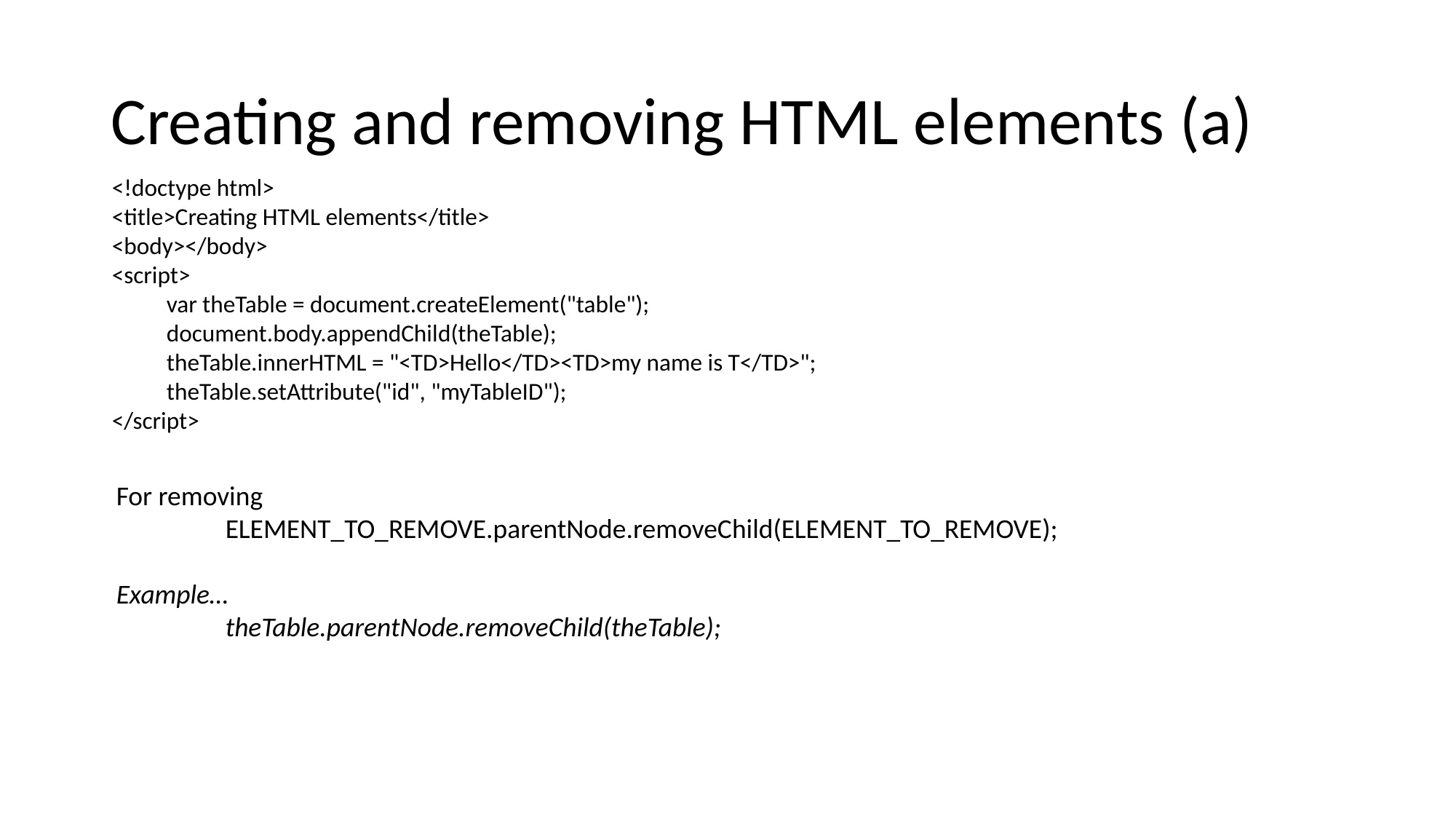

# Creating and removing HTML elements (a)
<!doctype html>
<title>Creating HTML elements</title>
<body></body>
<script>
var theTable = document.createElement("table");
document.body.appendChild(theTable);
theTable.innerHTML = "<TD>Hello</TD><TD>my name is T</TD>";
theTable.setAttribute("id", "myTableID");
</script>
For removing
	ELEMENT_TO_REMOVE.parentNode.removeChild(ELEMENT_TO_REMOVE);

Example…
	theTable.parentNode.removeChild(theTable);